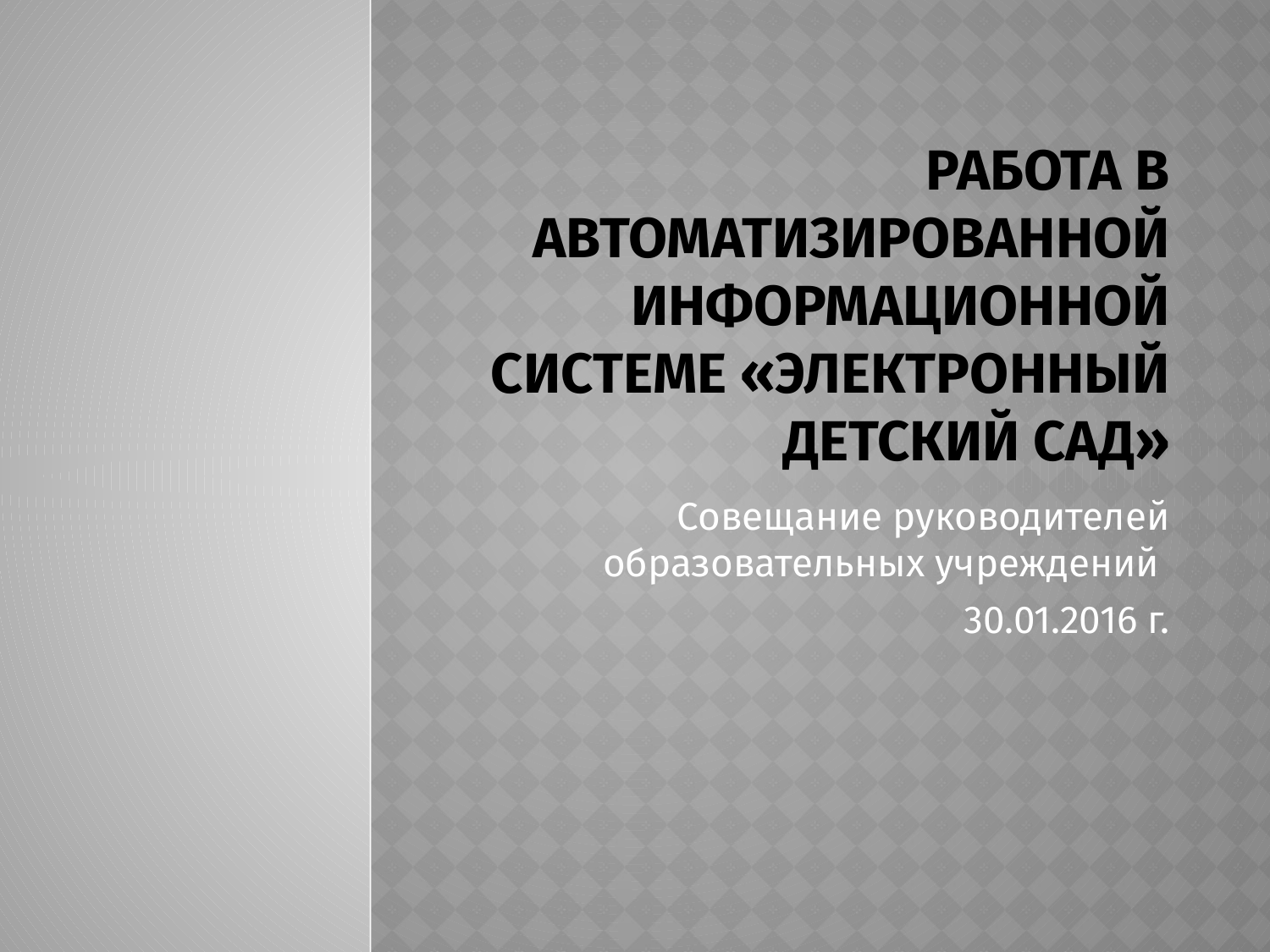

# Работа в Автоматизированной информационной системе «Электронный детский сад»
Совещание руководителей образовательных учреждений
30.01.2016 г.